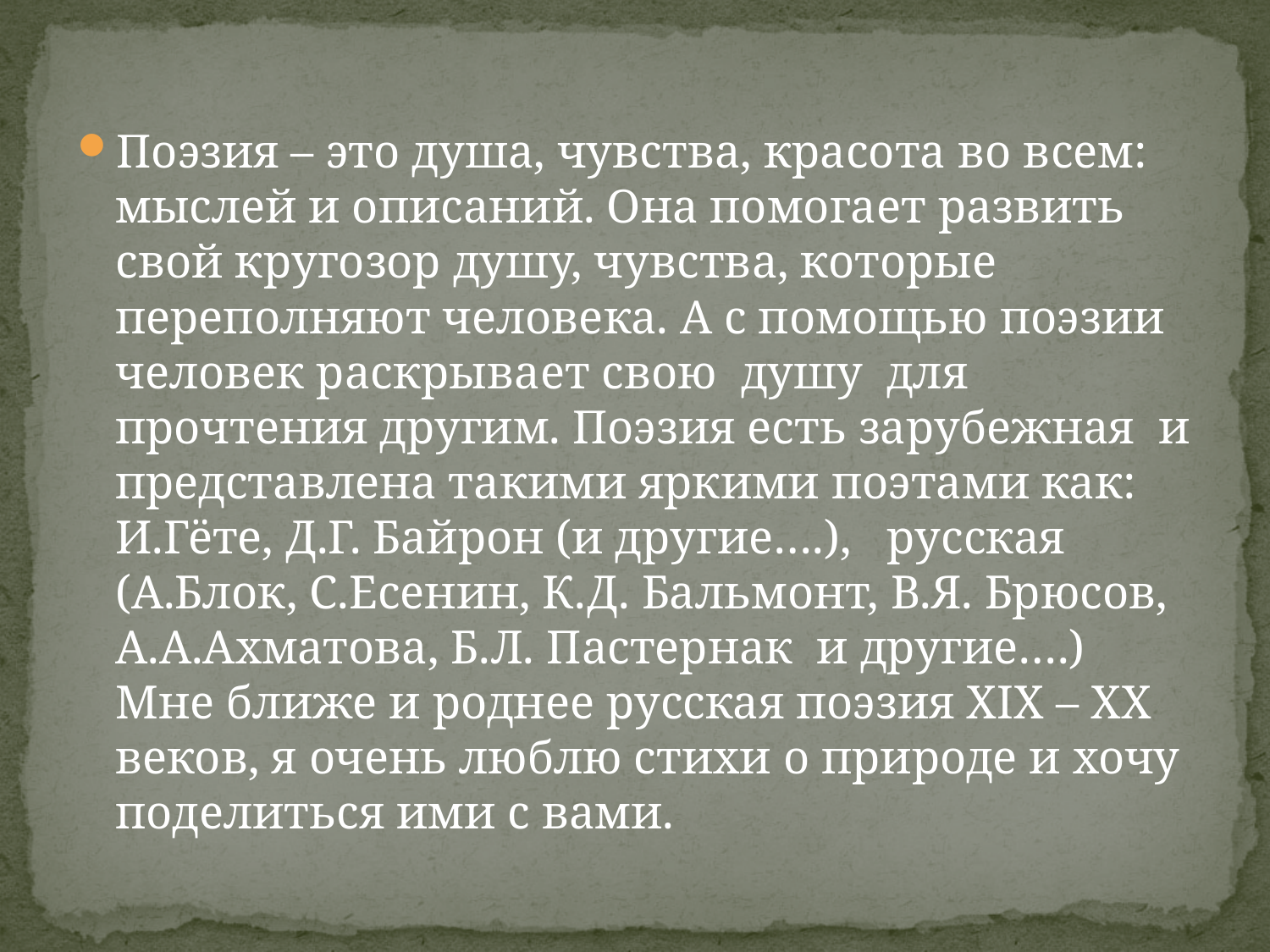

#
Поэзия – это душа, чувства, красота во всем: мыслей и описаний. Она помогает развить свой кругозор душу, чувства, которые переполняют человека. А с помощью поэзии человек раскрывает свою  душу  для прочтения другим. Поэзия есть зарубежная  и представлена такими яркими поэтами как: И.Гёте, Д.Г. Байрон (и другие….),   русская (А.Блок, С.Есенин, К.Д. Бальмонт, В.Я. Брюсов, А.А.Ахматова, Б.Л. Пастернак  и другие….) Мне ближе и роднее русская поэзия XIX – XX веков, я очень люблю стихи о природе и хочу поделиться ими с вами.